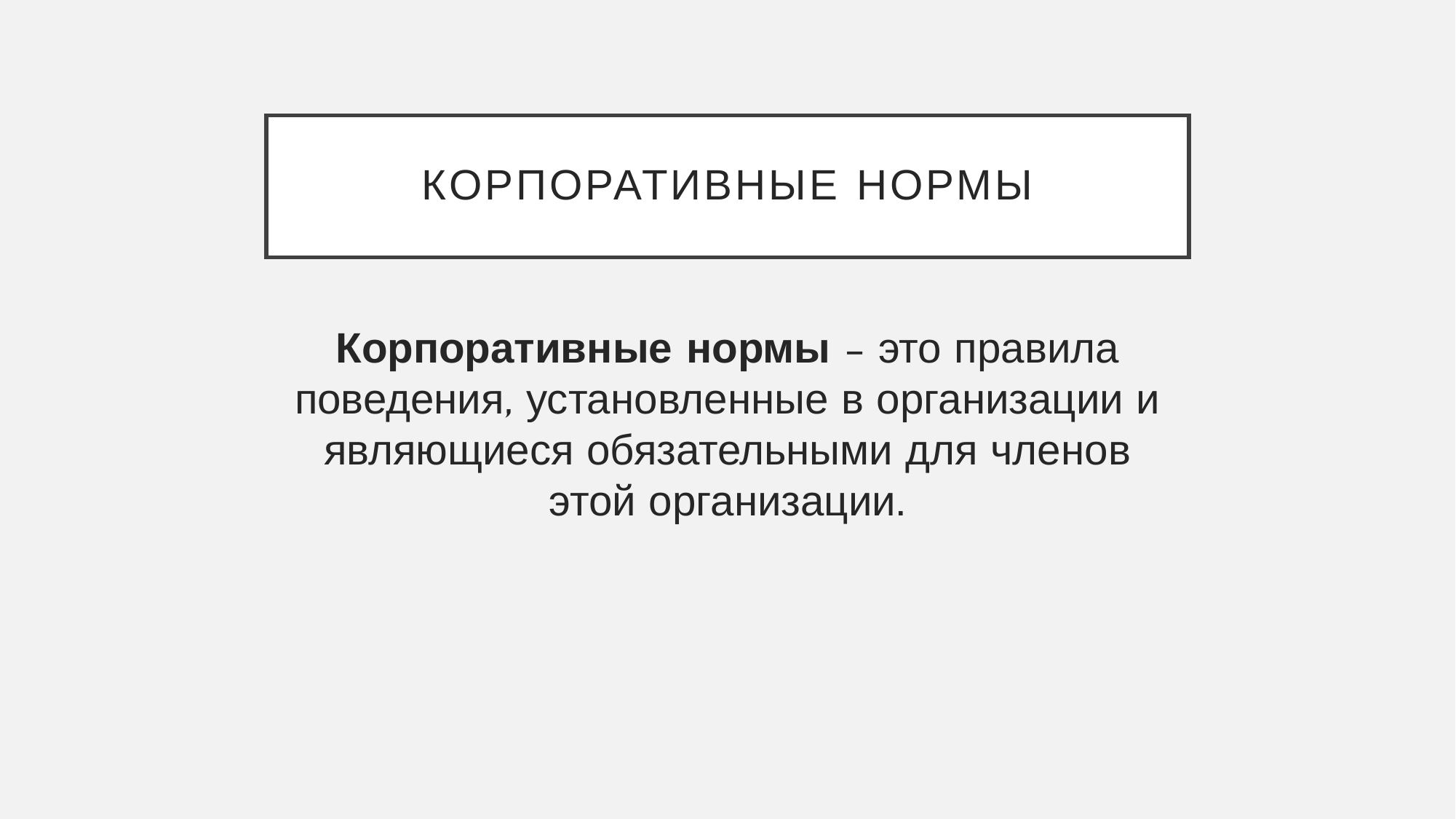

# Корпоративные нормы
Корпоративные нормы – это правила поведения, установленные в организации и являющиеся обязательными для членов этой организации.